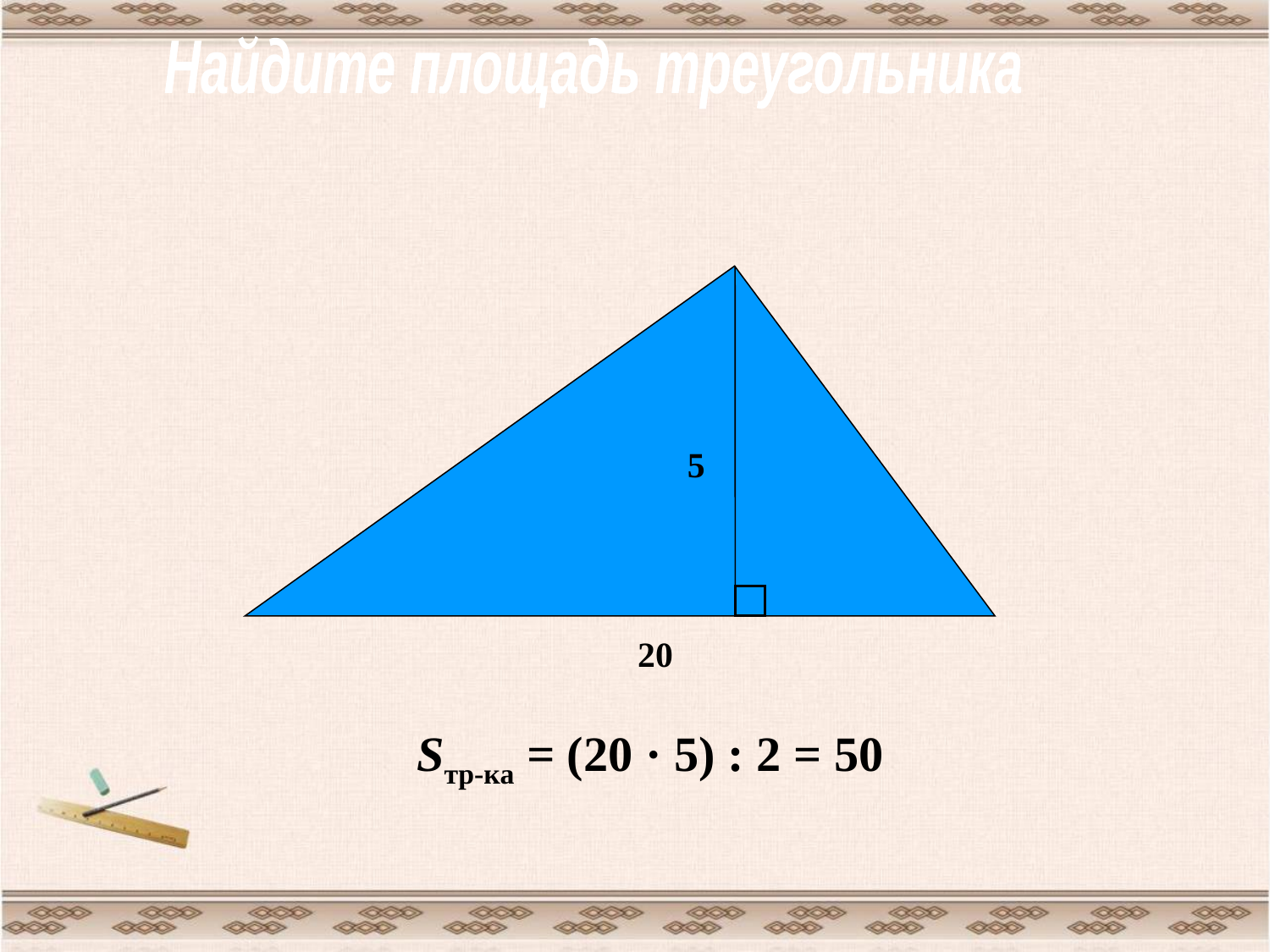

Найдите площадь треугольника

5

20
Sтр-ка = (20 · 5) : 2 = 50